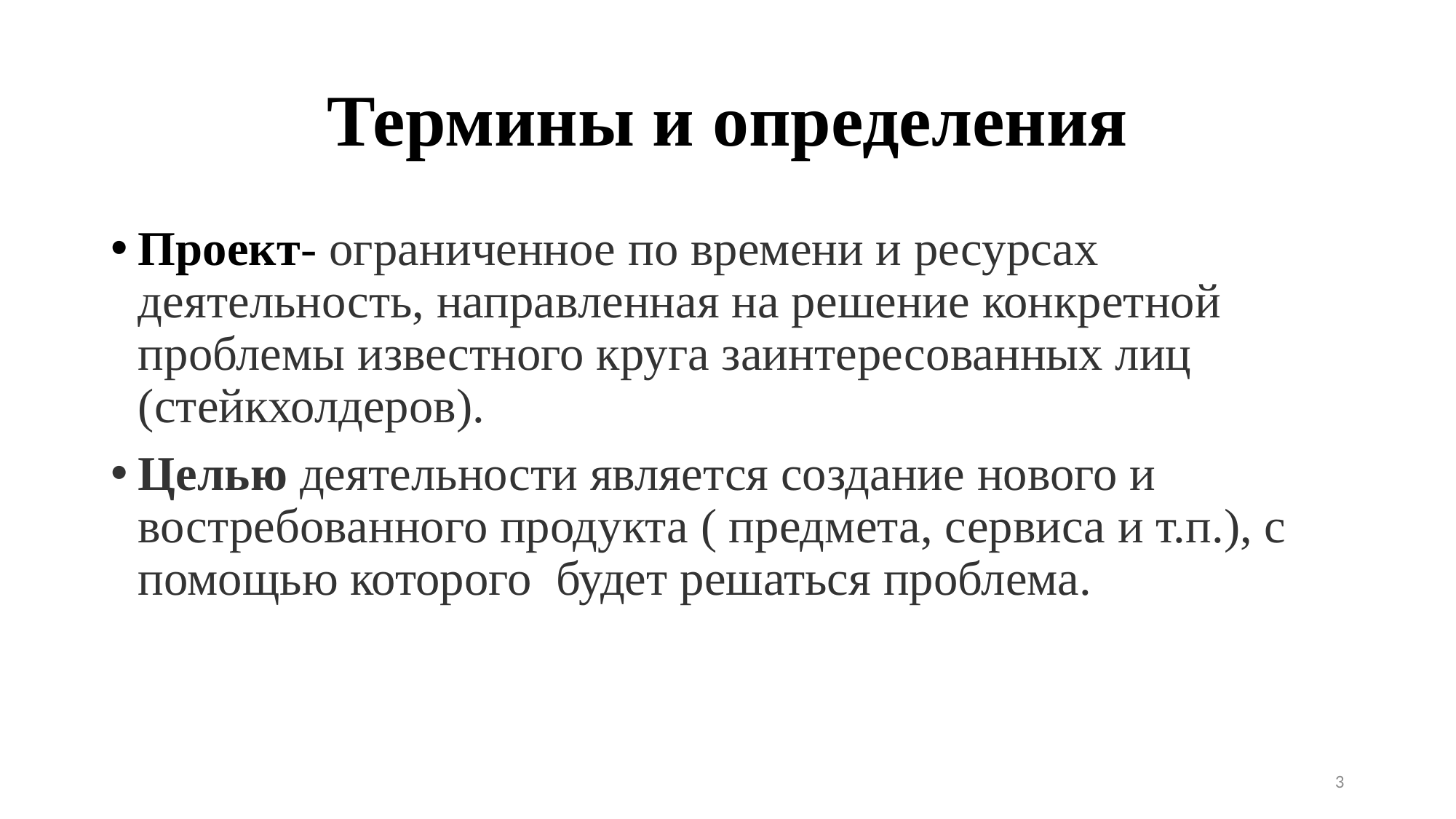

# Термины и определения
Проект- ограниченное по времени и ресурсах деятельность, направленная на решение конкретной проблемы известного круга заинтересованных лиц (стейкхолдеров).
Целью деятельности является создание нового и востребованного продукта ( предмета, сервиса и т.п.), с помощью которого  будет решаться проблема.
3